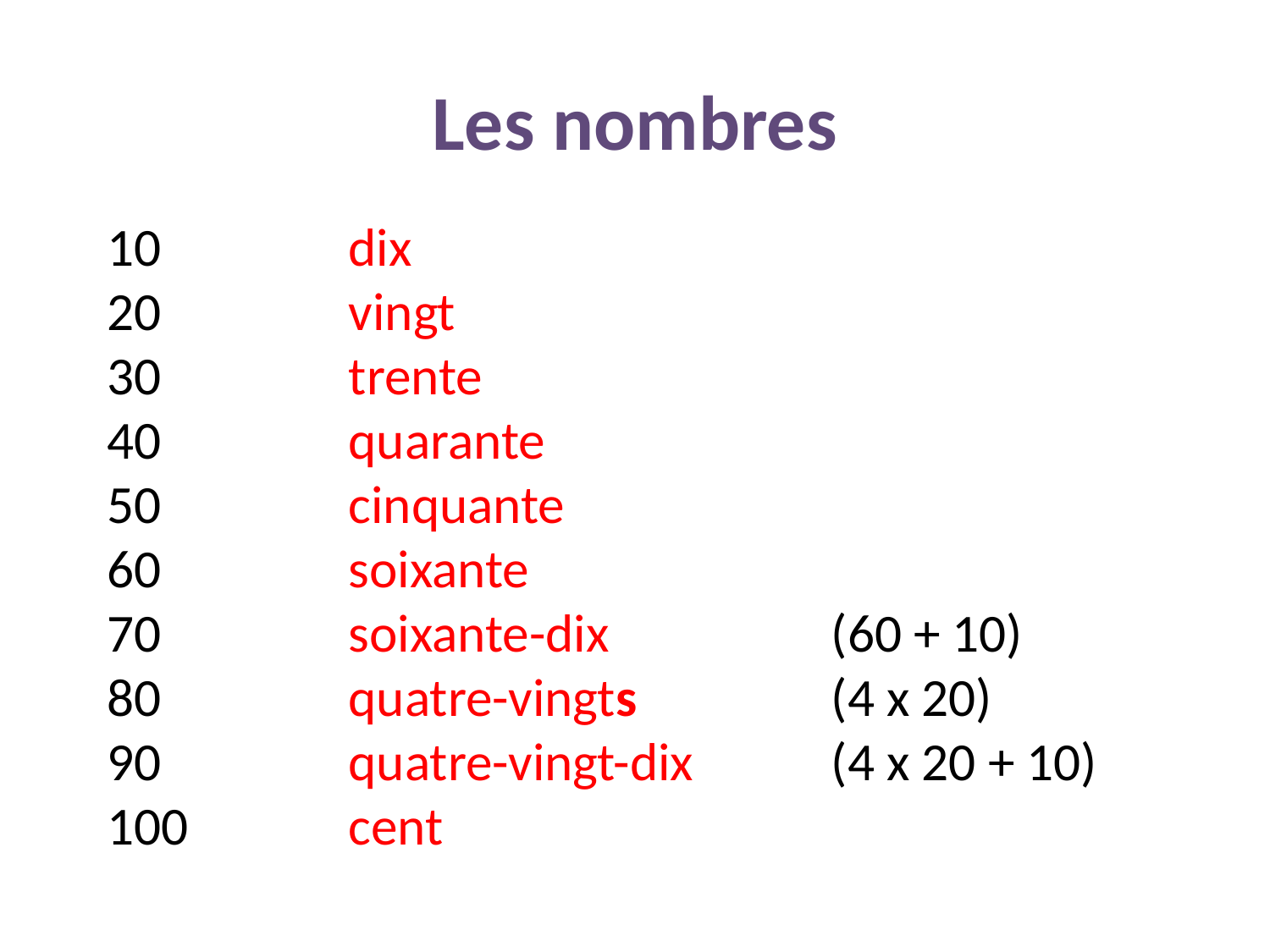

Les nombres
10		dix
20		vingt
30		trente
40		quarante
50		cinquante
60		soixante
70		soixante-dix		(60 + 10)
80		quatre-vingts		(4 x 20)
90		quatre-vingt-dix		(4 x 20 + 10)
100		cent